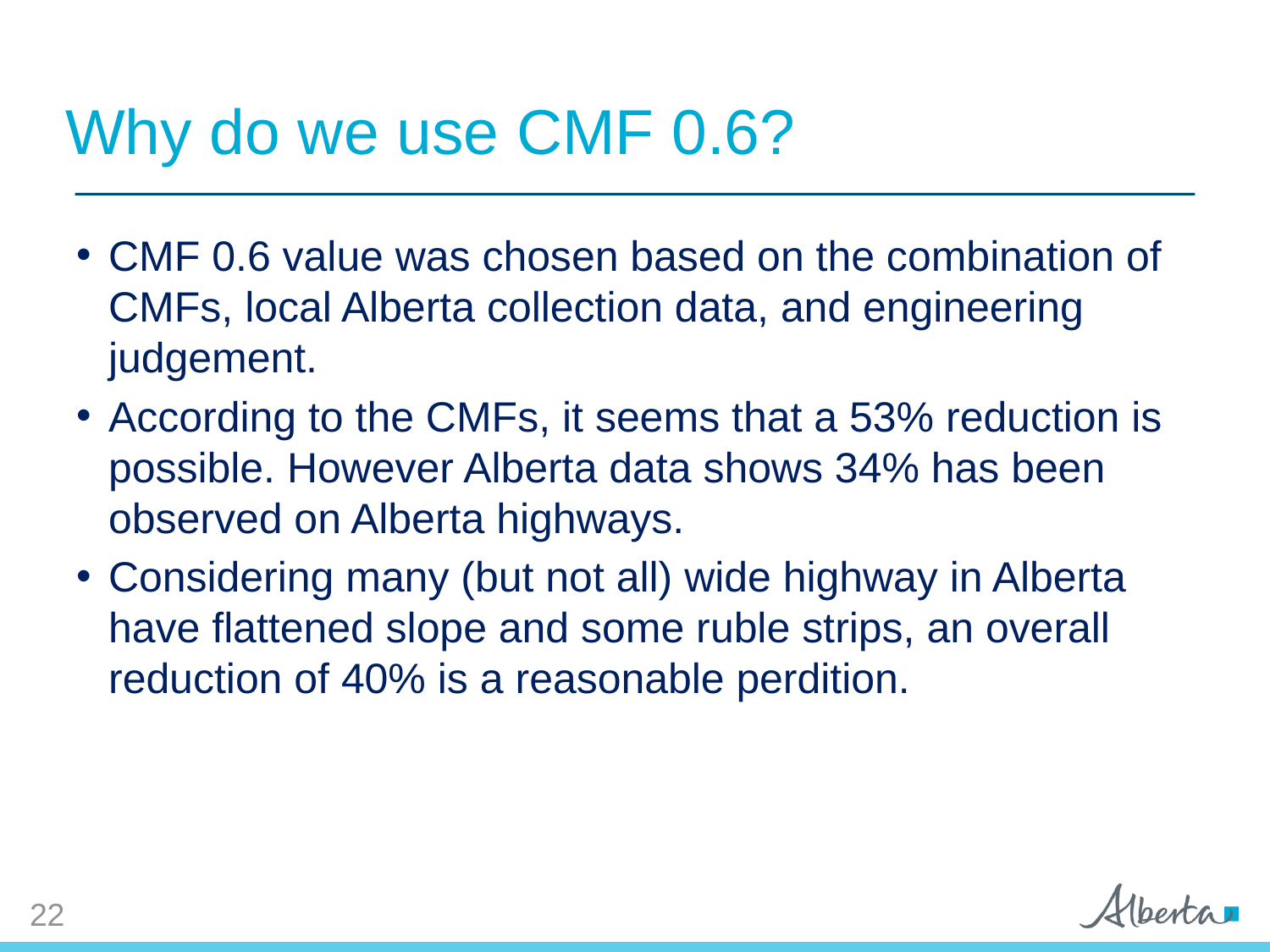

Why do we use CMF 0.6?
CMF 0.6 value was chosen based on the combination of CMFs, local Alberta collection data, and engineering judgement.
According to the CMFs, it seems that a 53% reduction is possible. However Alberta data shows 34% has been observed on Alberta highways.
Considering many (but not all) wide highway in Alberta have flattened slope and some ruble strips, an overall reduction of 40% is a reasonable perdition.
22